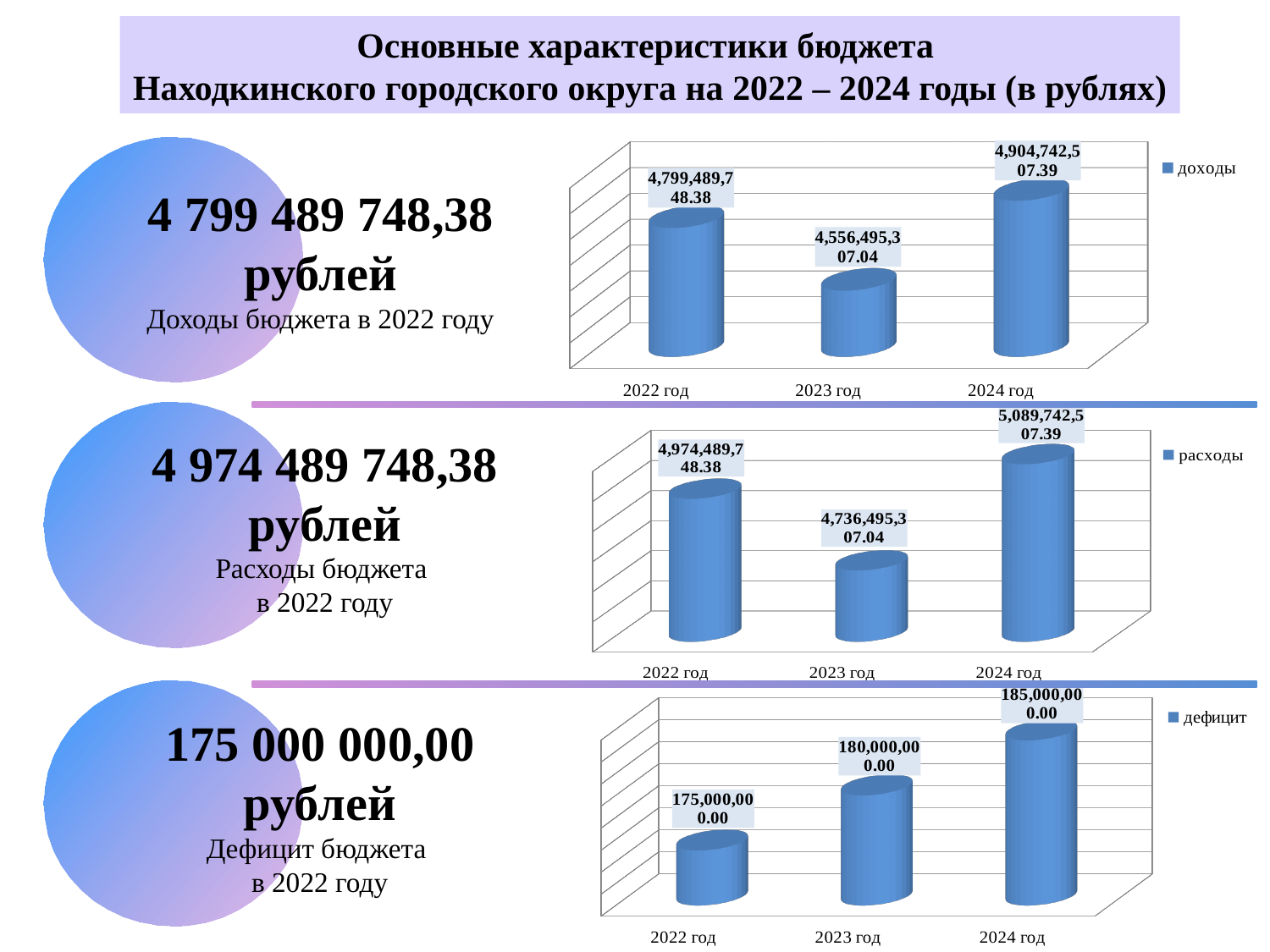

Основные характеристики бюджета
Находкинского городского округа на 2022 – 2024 годы (в рублях)

[unsupported chart]

4 799 489 748,38
рублей
Доходы бюджета в 2022 году

[unsupported chart]

4 974 489 748,38
рублей
Расходы бюджета
в 2022 году

[unsupported chart]

175 000 000,00
рублей
Дефицит бюджета
в 2022 году